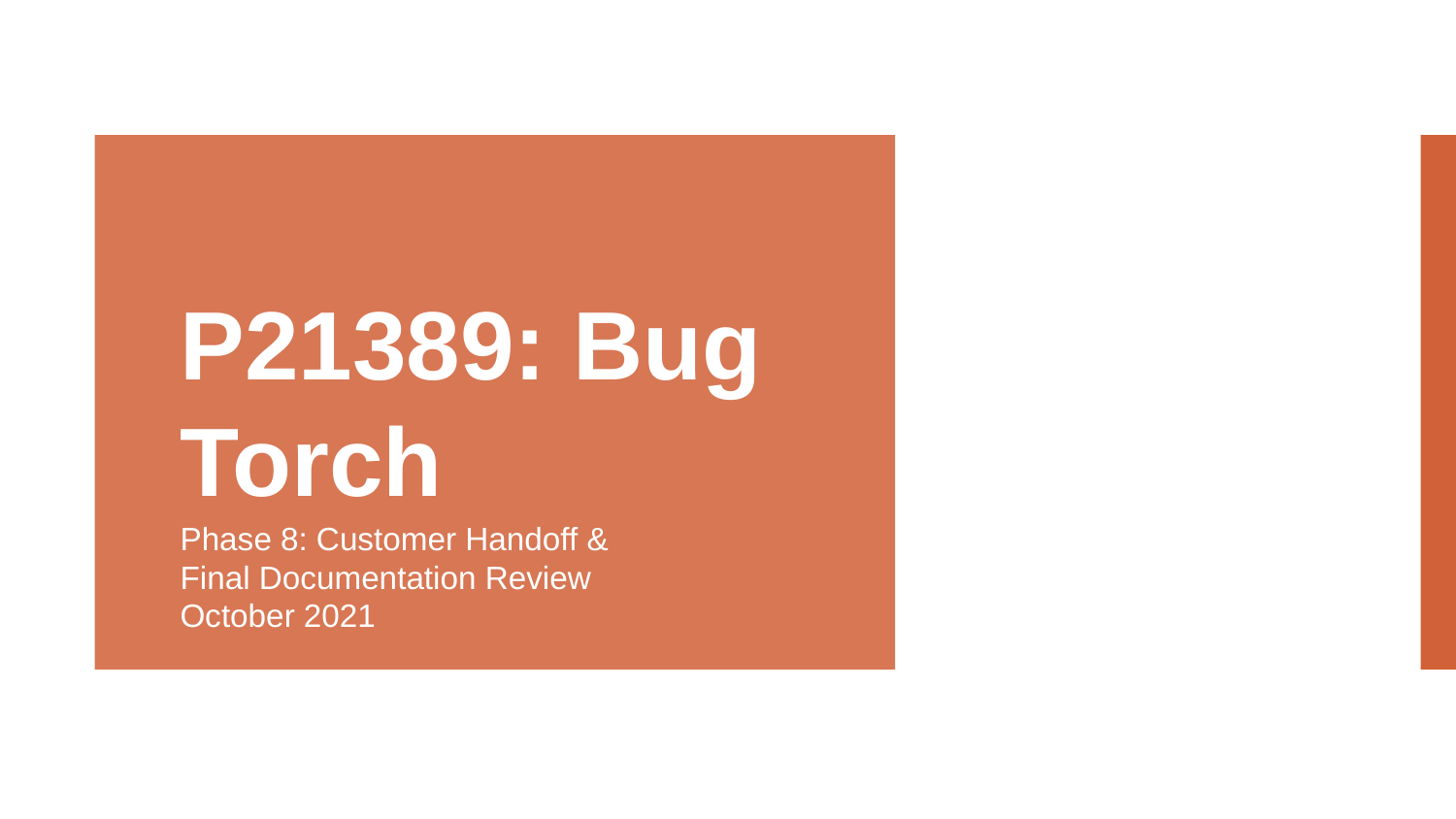

# P21389: Bug Torch

Phase 8: Customer Handoff &
Final Documentation Review
October 2021